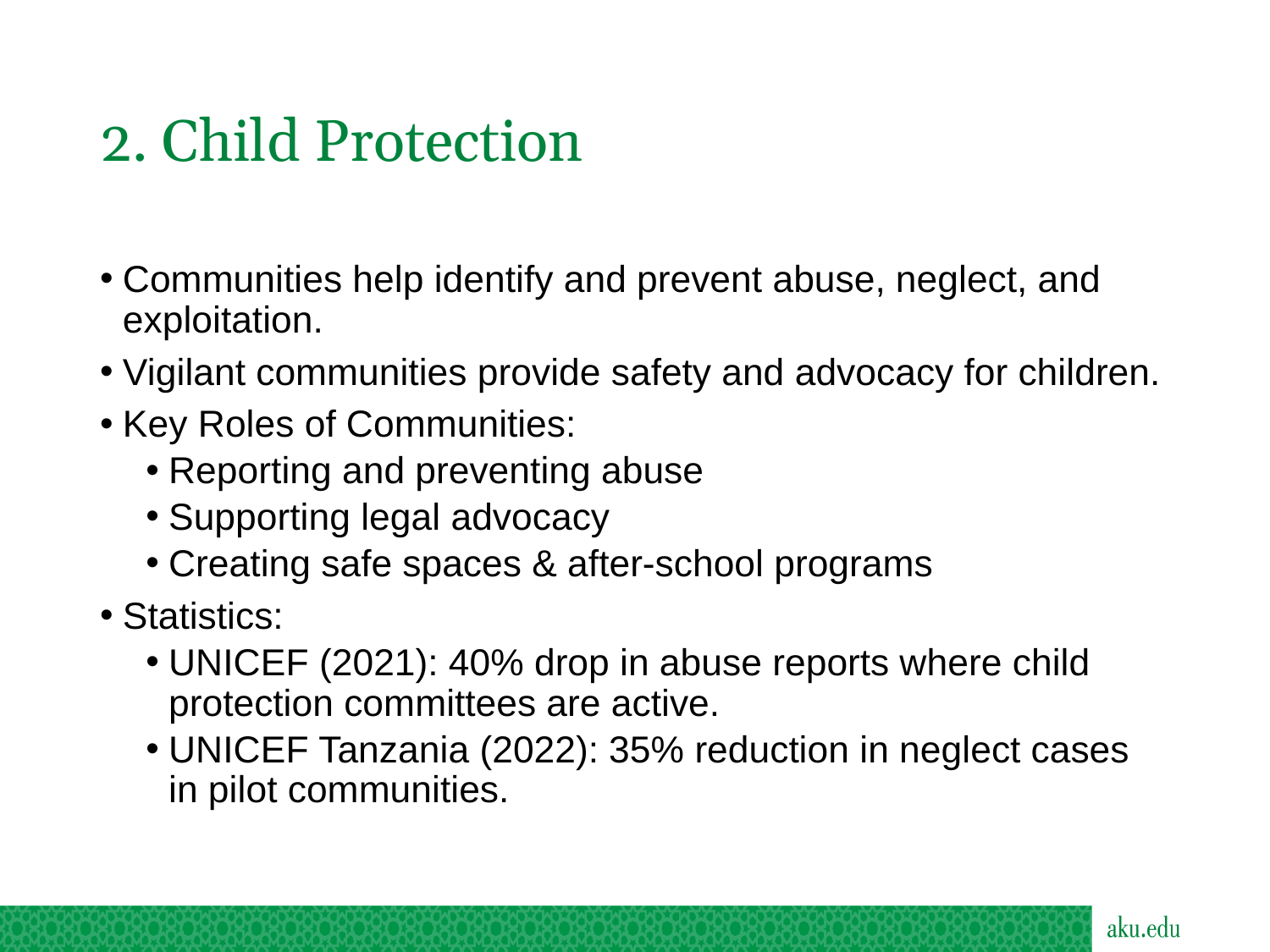

# 2. Child Protection
Communities help identify and prevent abuse, neglect, and exploitation.
Vigilant communities provide safety and advocacy for children.
Key Roles of Communities:
Reporting and preventing abuse
Supporting legal advocacy
Creating safe spaces & after-school programs
Statistics:
UNICEF (2021): 40% drop in abuse reports where child protection committees are active.
UNICEF Tanzania (2022): 35% reduction in neglect cases in pilot communities.